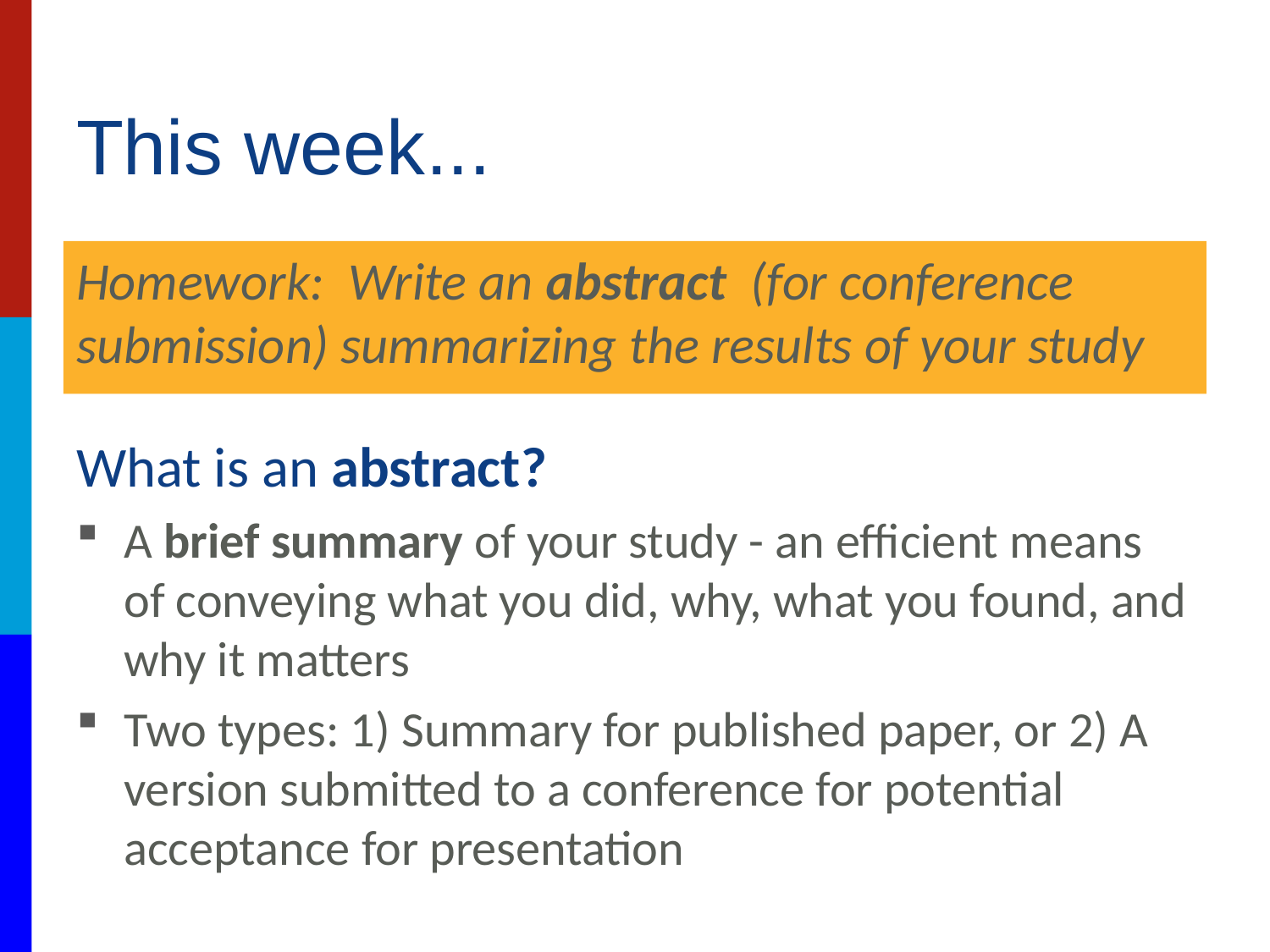

# This week...
Homework:  Write an abstract  (for conference submission) summarizing the results of your study
What is an abstract?
A brief summary of your study - an efficient means of conveying what you did, why, what you found, and why it matters
Two types: 1) Summary for published paper, or 2) A version submitted to a conference for potential acceptance for presentation